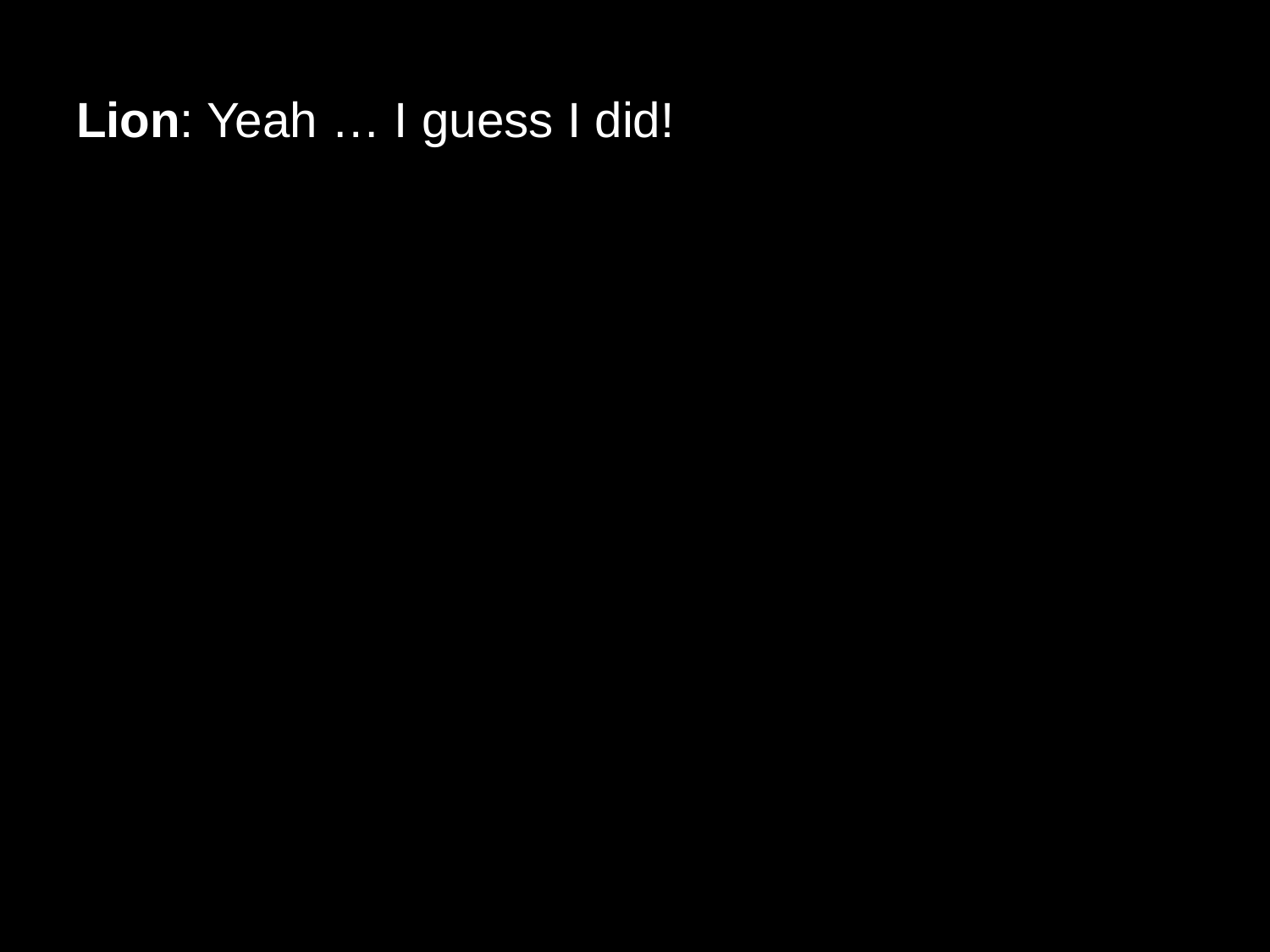

# Lion: Yeah … I guess I did!